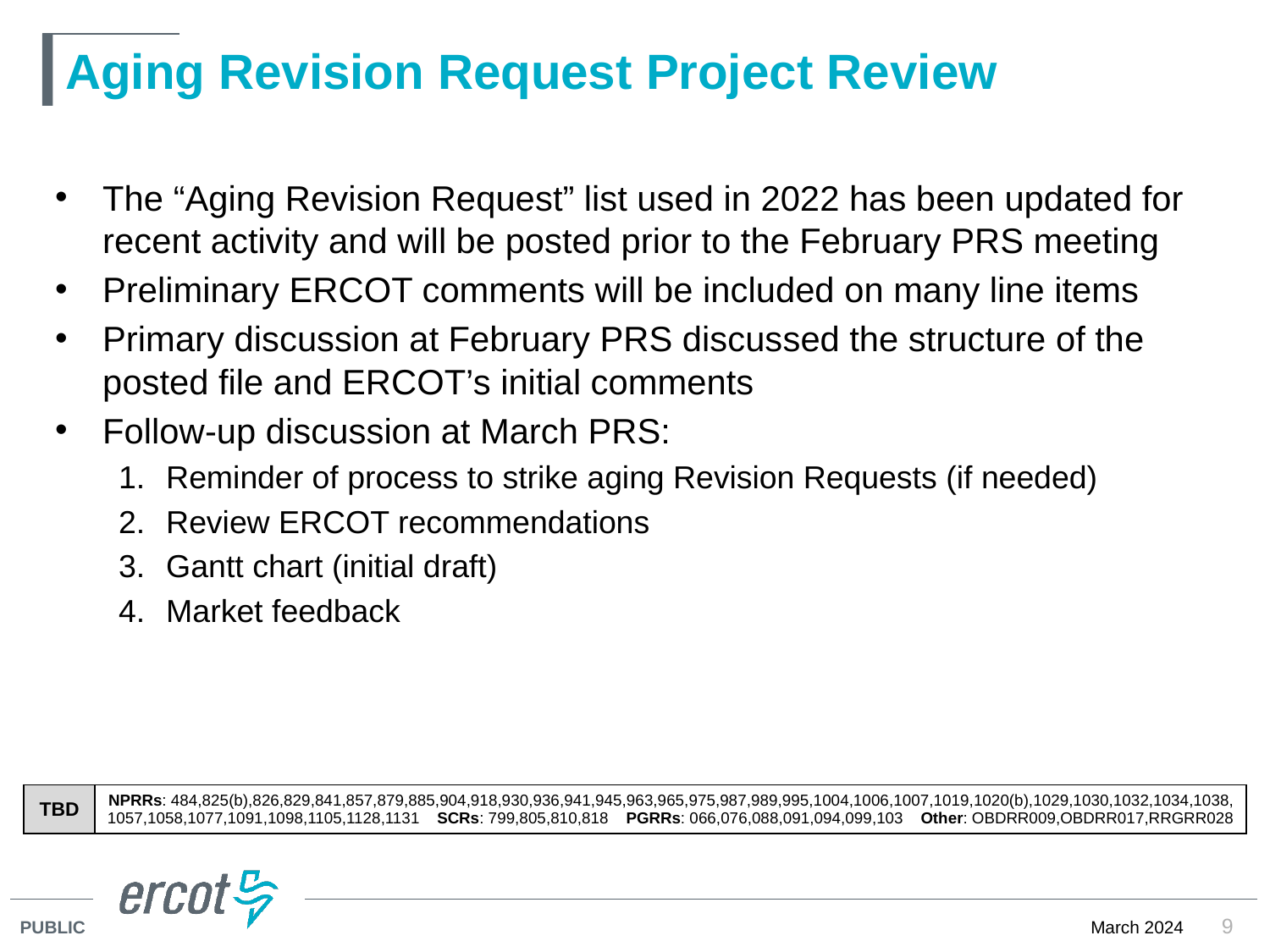

# Aging Revision Request Project Review
The “Aging Revision Request” list used in 2022 has been updated for recent activity and will be posted prior to the February PRS meeting
Preliminary ERCOT comments will be included on many line items
Primary discussion at February PRS discussed the structure of the posted file and ERCOT’s initial comments
Follow-up discussion at March PRS:
Reminder of process to strike aging Revision Requests (if needed)
Review ERCOT recommendations
Gantt chart (initial draft)
Market feedback
| TBD | NPRRs: 484,825(b),826,829,841,857,879,885,904,918,930,936,941,945,963,965,975,987,989,995,1004,1006,1007,1019,1020(b),1029,1030,1032,1034,1038, 1057,1058,1077,1091,1098,1105,1128,1131 SCRs: 799,805,810,818 PGRRs: 066,076,088,091,094,099,103 Other: OBDRR009,OBDRR017,RRGRR028 |
| --- | --- |
9